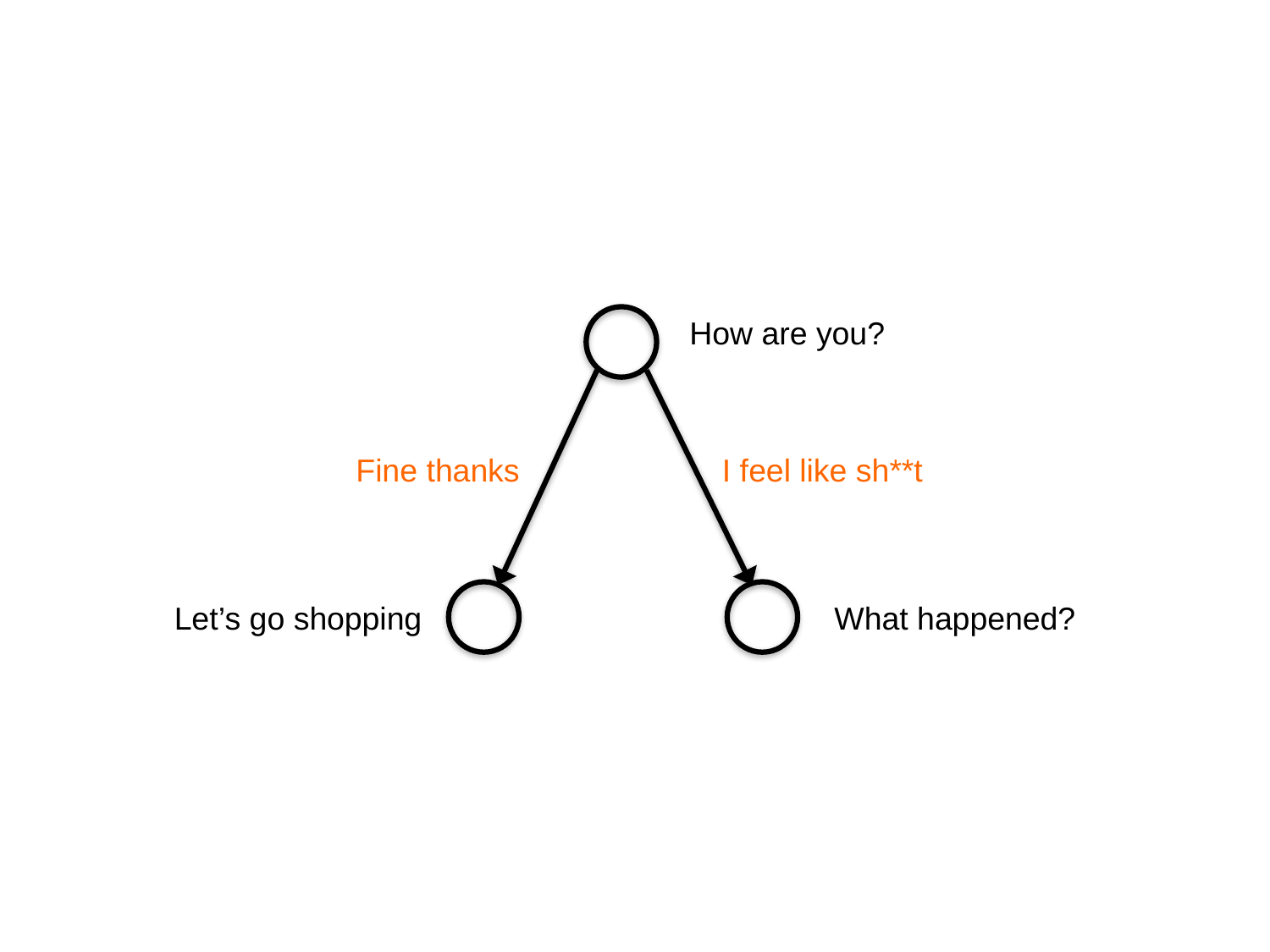

How are you?
Fine thanks
I feel like sh**t

Let’s go shopping
What happened?